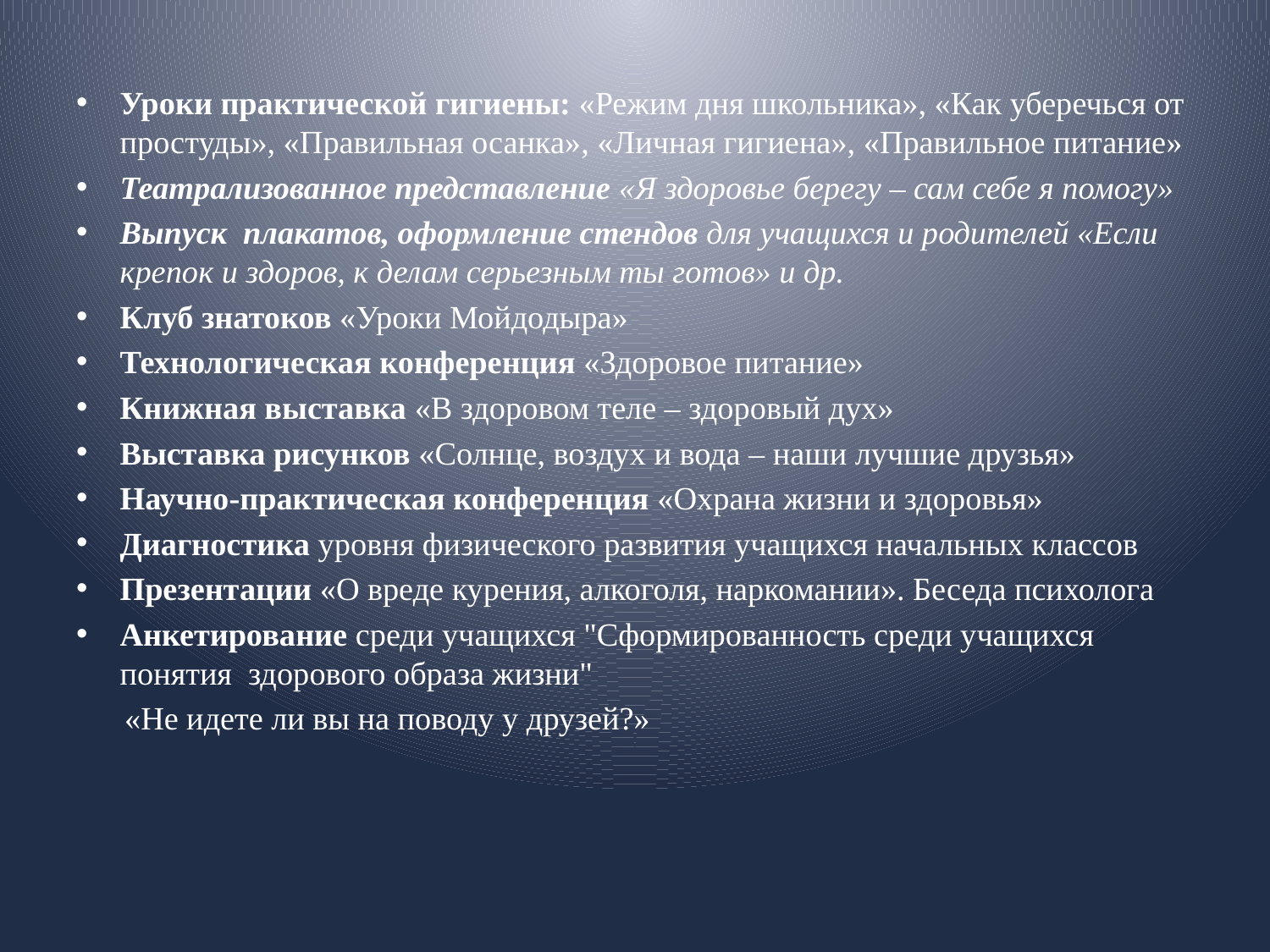

#
Уроки практической гигиены: «Режим дня школьника», «Как уберечься от простуды», «Правильная осанка», «Личная гигиена», «Правильное питание»
Театрализованное представление «Я здоровье берегу – сам себе я помогу»
Выпуск  плакатов, оформление стендов для учащихся и родителей «Если крепок и здоров, к делам серьезным ты готов» и др.
Клуб знатоков «Уроки Мойдодыра»
Технологическая конференция «Здоровое питание»
Книжная выставка «В здоровом теле – здоровый дух»
Выставка рисунков «Солнце, воздух и вода – наши лучшие друзья»
Научно-практическая конференция «Охрана жизни и здоровья»
Диагностика уровня физического развития учащихся начальных классов
Презентации «О вреде курения, алкоголя, наркомании». Беседа психолога
Анкетирование среди учащихся "Сформированность среди учащихся понятия  здорового образа жизни"
      «Не идете ли вы на поводу у друзей?»